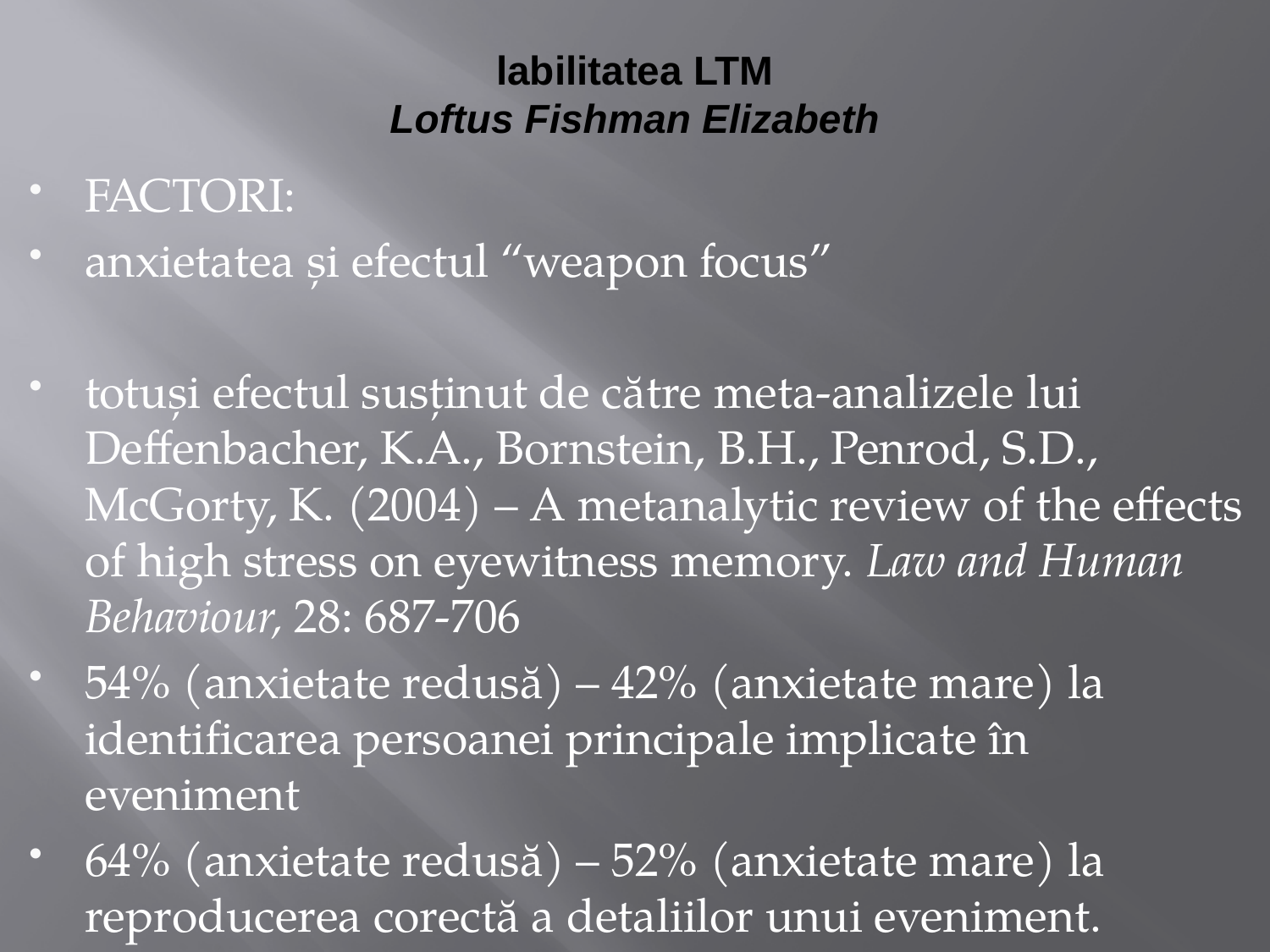

# labilitatea LTM Loftus Fishman Elizabeth
FACTORI:
anxietatea şi efectul “weapon focus”

totuşi efectul susţinut de către meta-analizele lui Deffenbacher, K.A., Bornstein, B.H., Penrod, S.D., McGorty, K. (2004) – A metanalytic review of the effects of high stress on eyewitness memory. Law and Human Behaviour, 28: 687-706
54% (anxietate redusă) – 42% (anxietate mare) la identificarea persoanei principale implicate în eveniment
64% (anxietate redusă) – 52% (anxietate mare) la reproducerea corectă a detaliilor unui eveniment.